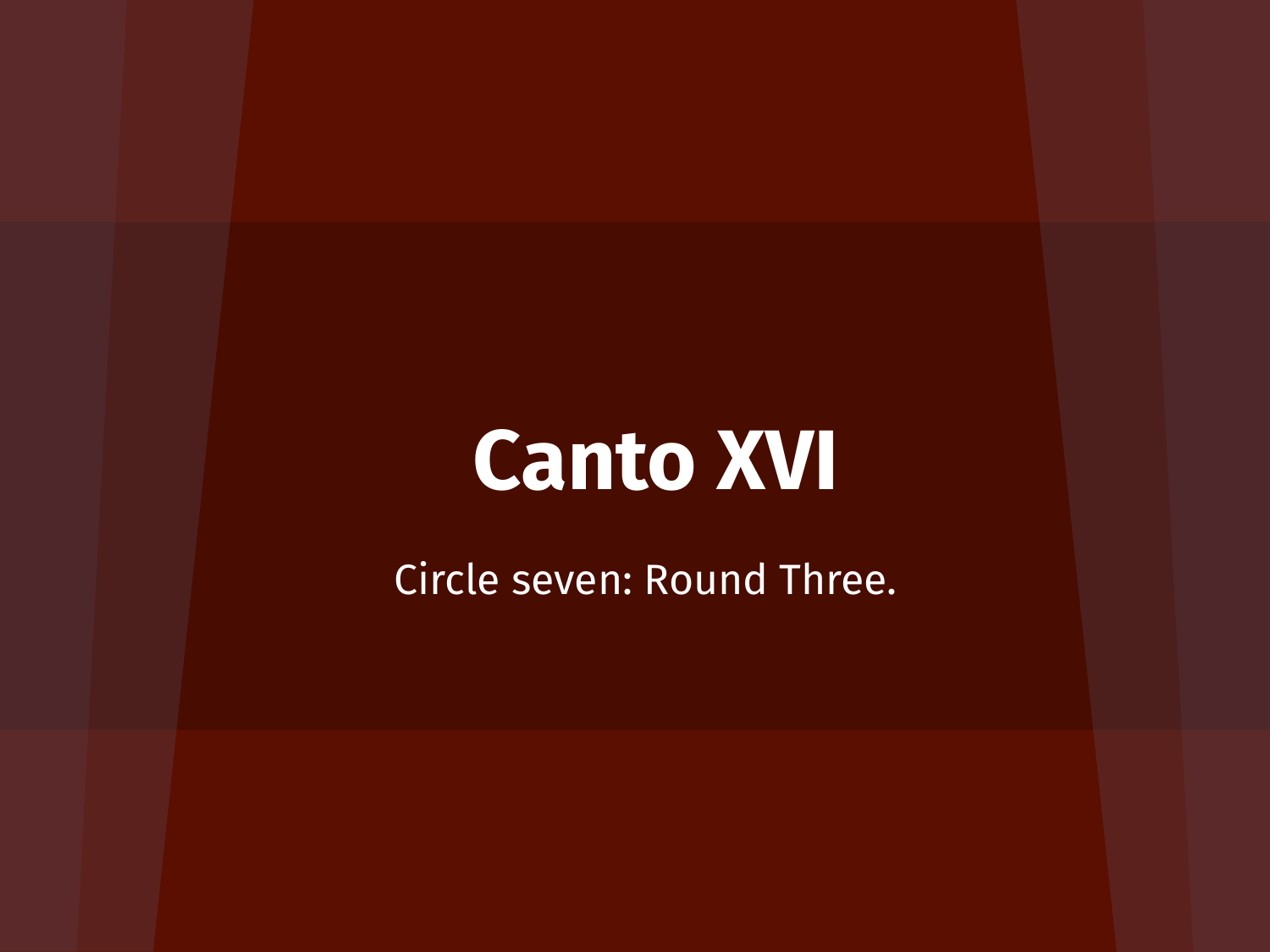

# Canto XVI
Circle seven: Round Three.